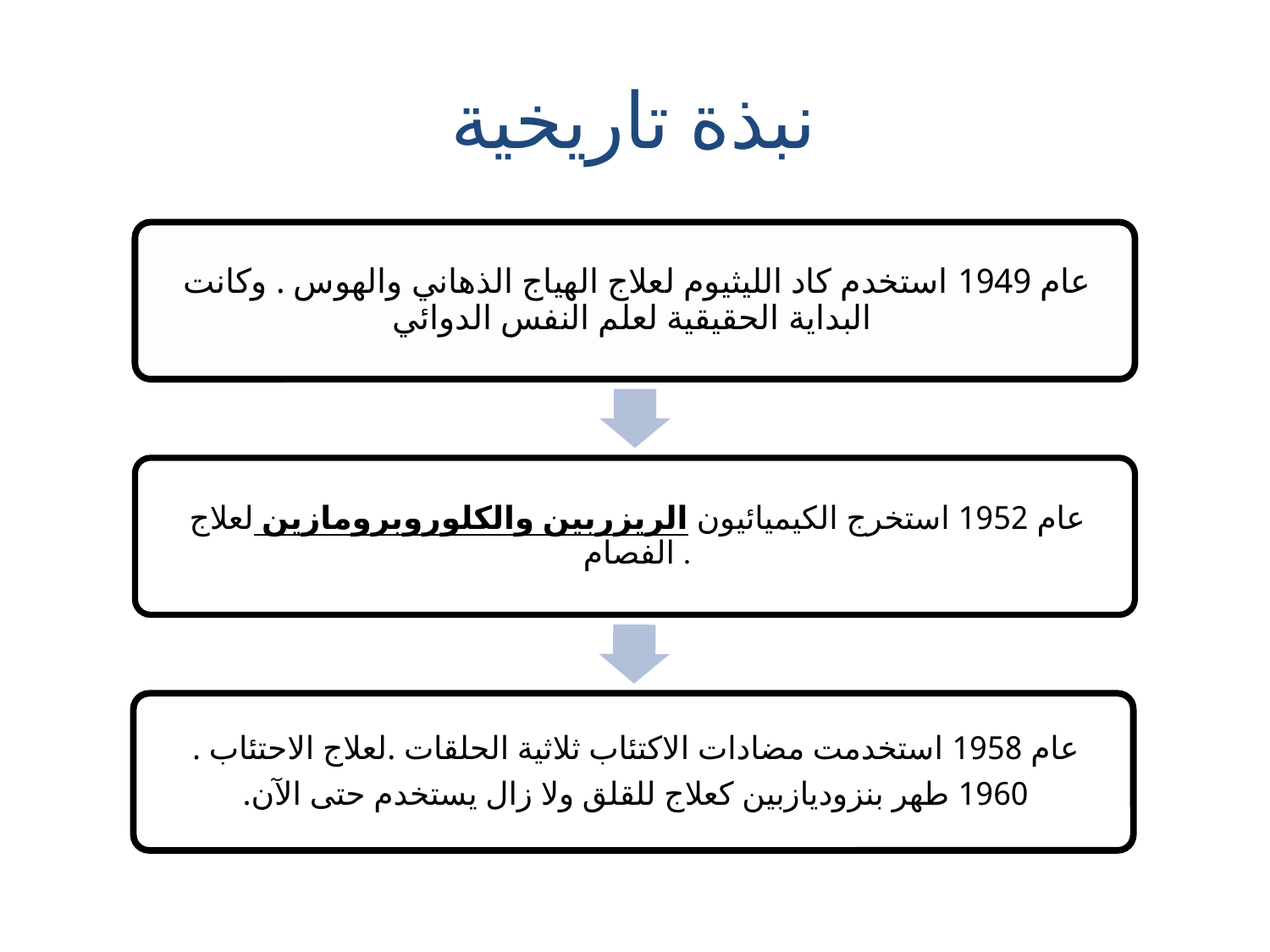

# نبذة تاريخية
عام 1949 استخدم كاد الليثيوم لعلاج الهياج الذهاني والهوس . وكانت البداية الحقيقية لعلم النفس الدوائي

عام 1952 استخرج الكيميائيون الريزربين والكلوروبرومازين لعلاج الفصام .

عام 1958 استخدمت مضادات الاكتئاب ثلاثية الحلقات .لعلاج الاحتئاب .
1960 طهر بنزوديازبين كعلاج للقلق ولا زال يستخدم حتى الآن.